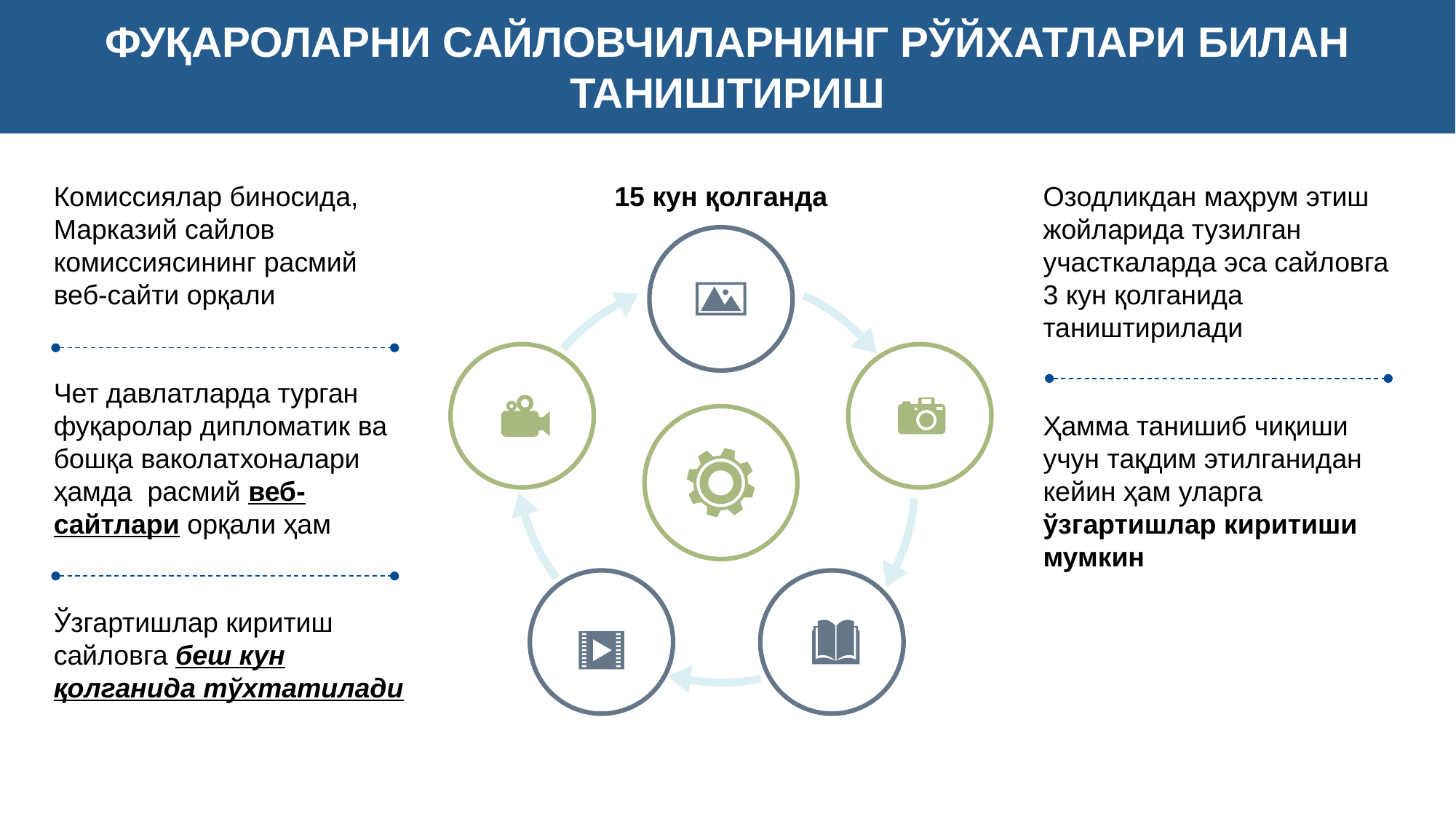

ФУҚАРОЛАРНИ САЙЛОВЧИЛАРНИНГ РЎЙХАТЛАРИ БИЛАН ТАНИШТИРИШ
Комиссиялар биносида, Марказий сайлов комиссиясининг расмий   веб-сайти орқали

Чет давлатларда турган фуқаролар дипломатик ва бошқа ваколатхоналари ҳамда  расмий веб-сайтлари орқали ҳам

Ўзгартишлар киритиш сайловга беш кун қолганида тўхтатилади
15 кун қолганда
Озодликдан маҳрум этиш жойларида тузилган участкаларда эса сайловга 3 кун қолганида таништирилади

Ҳамма танишиб чиқиши учун тақдим этилганидан кейин ҳам уларга ўзгартишлар киритиши мумкин